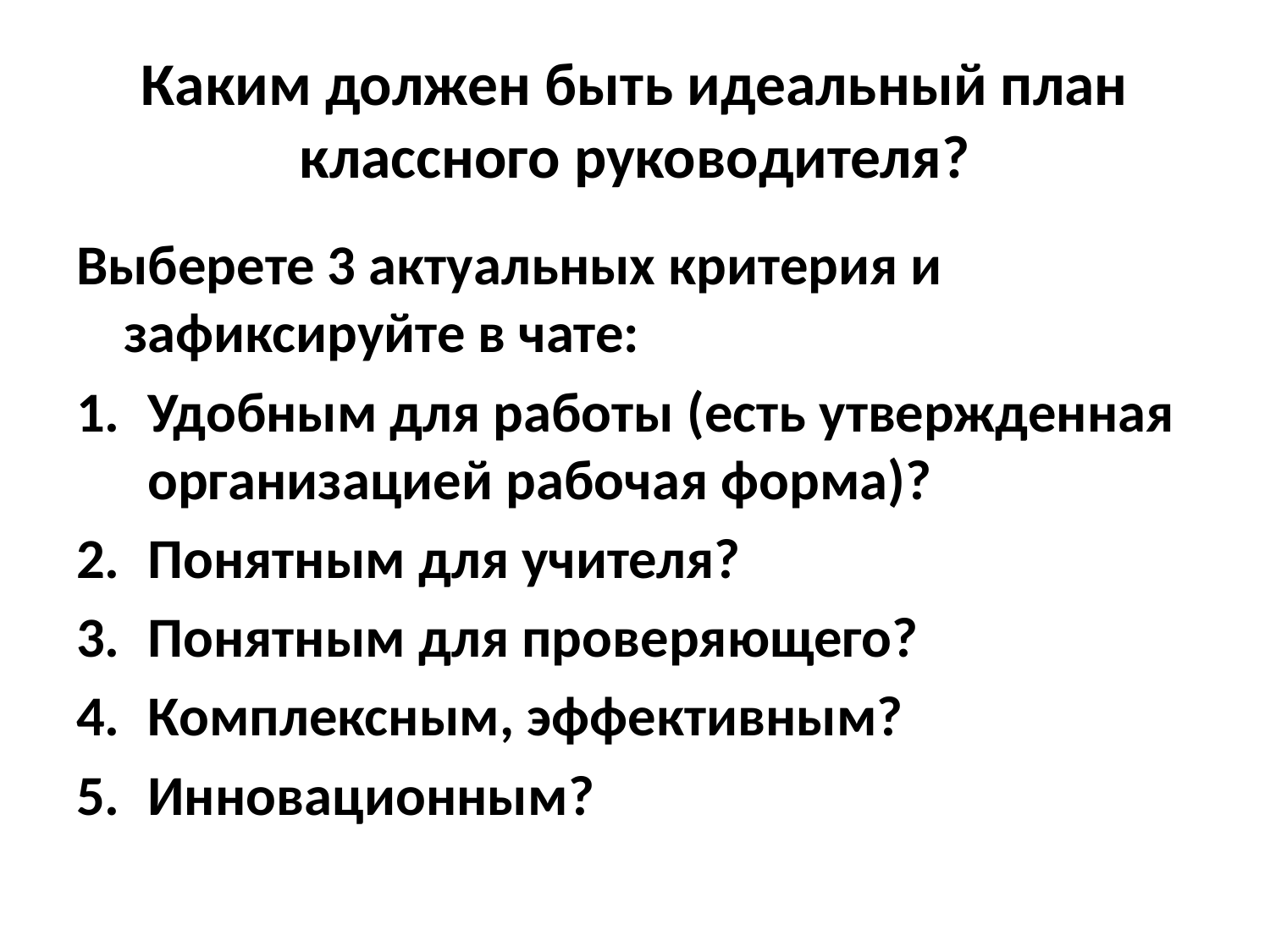

# Каким должен быть идеальный план классного руководителя?
Выберете 3 актуальных критерия и зафиксируйте в чате:
Удобным для работы (есть утвержденная организацией рабочая форма)?
Понятным для учителя?
Понятным для проверяющего?
Комплексным, эффективным?
Инновационным?